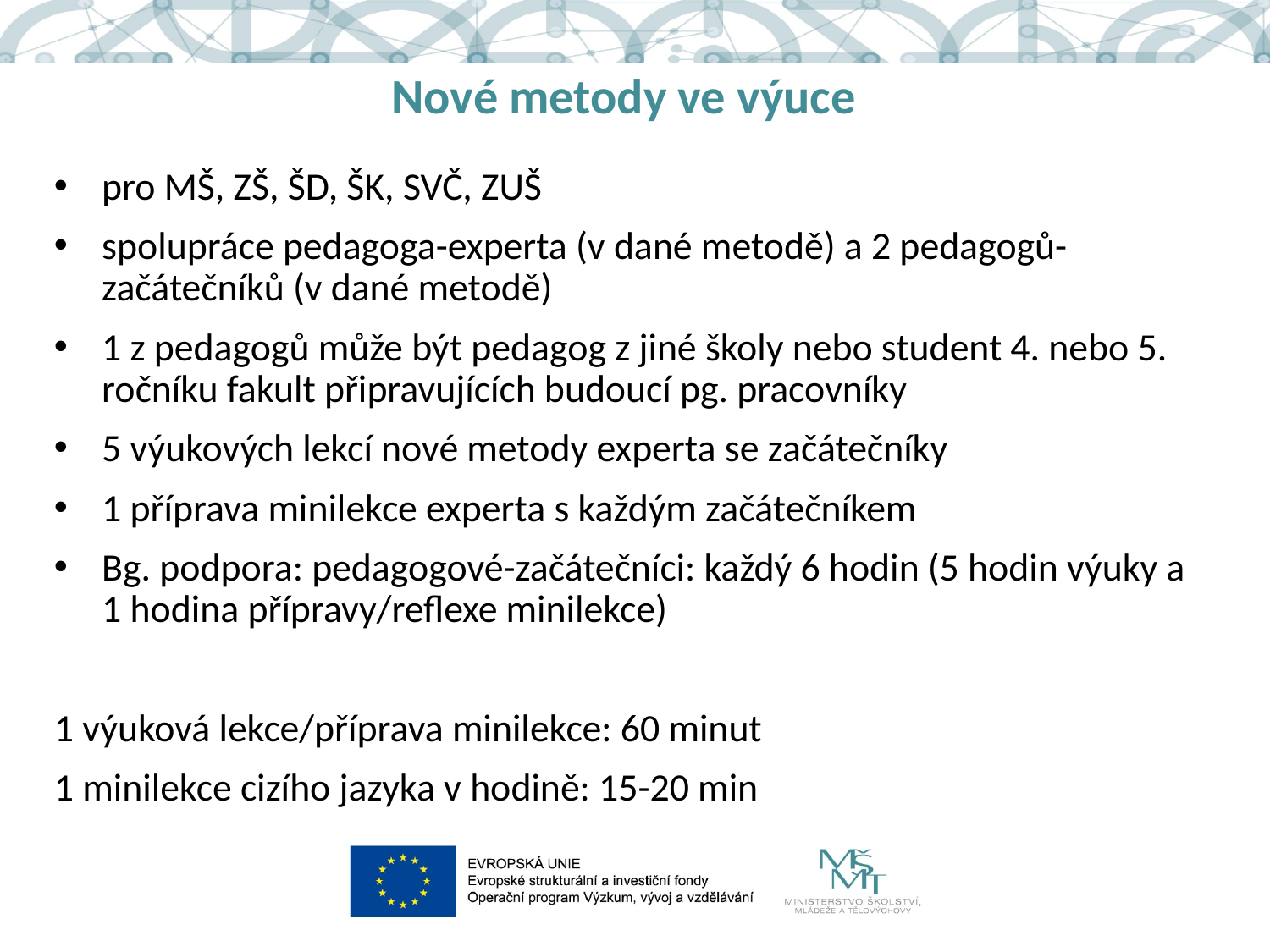

# Nové metody ve výuce
pro MŠ, ZŠ, ŠD, ŠK, SVČ, ZUŠ
spolupráce pedagoga-experta (v dané metodě) a 2 pedagogů-začátečníků (v dané metodě)
1 z pedagogů může být pedagog z jiné školy nebo student 4. nebo 5. ročníku fakult připravujících budoucí pg. pracovníky
5 výukových lekcí nové metody experta se začátečníky
1 příprava minilekce experta s každým začátečníkem
Bg. podpora: pedagogové-začátečníci: každý 6 hodin (5 hodin výuky a 1 hodina přípravy/reflexe minilekce)

1 výuková lekce/příprava minilekce: 60 minut
1 minilekce cizího jazyka v hodině: 15-20 min